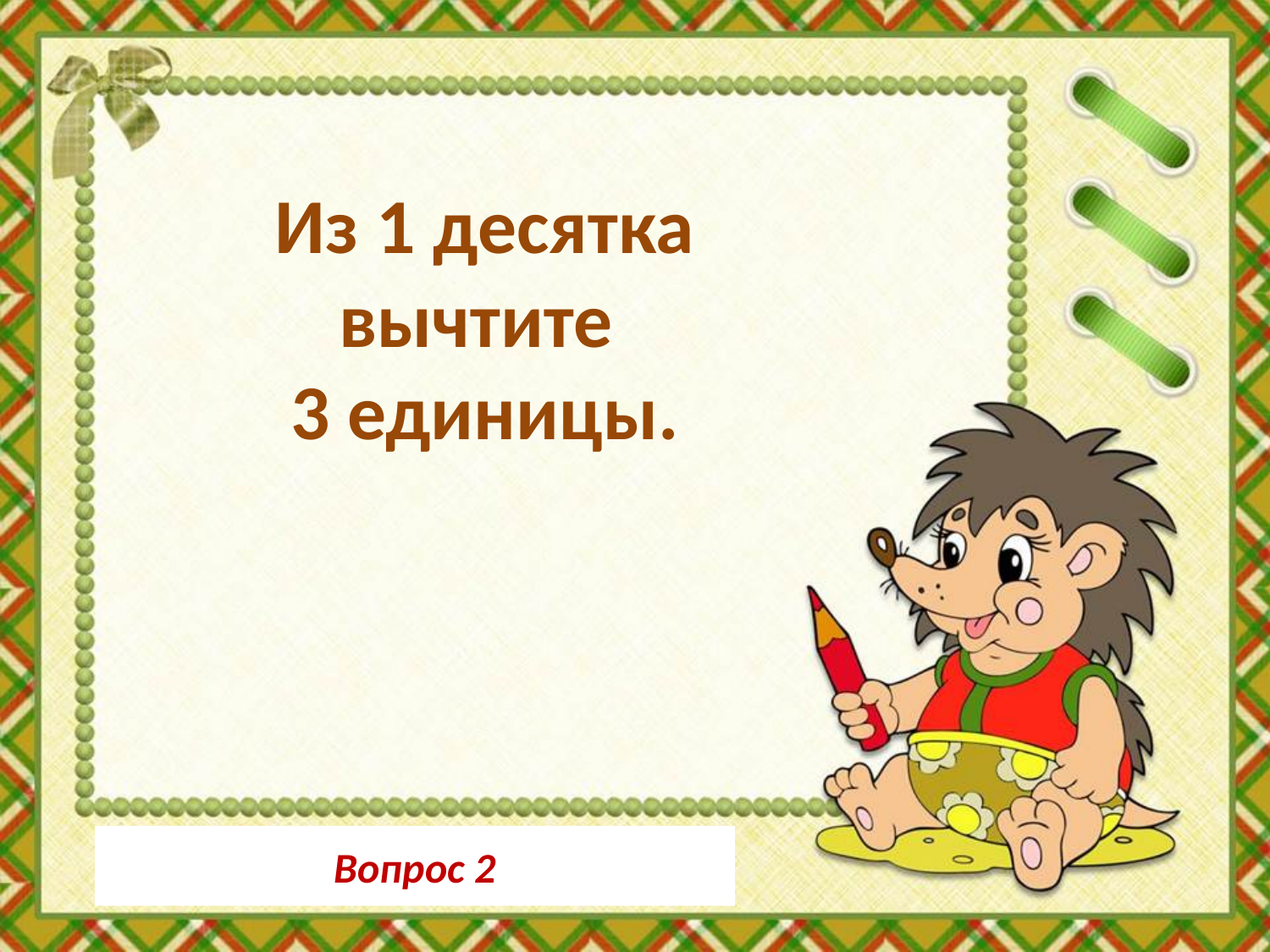

Из 1 десятка вычтите
3 единицы.
Вопрос 2